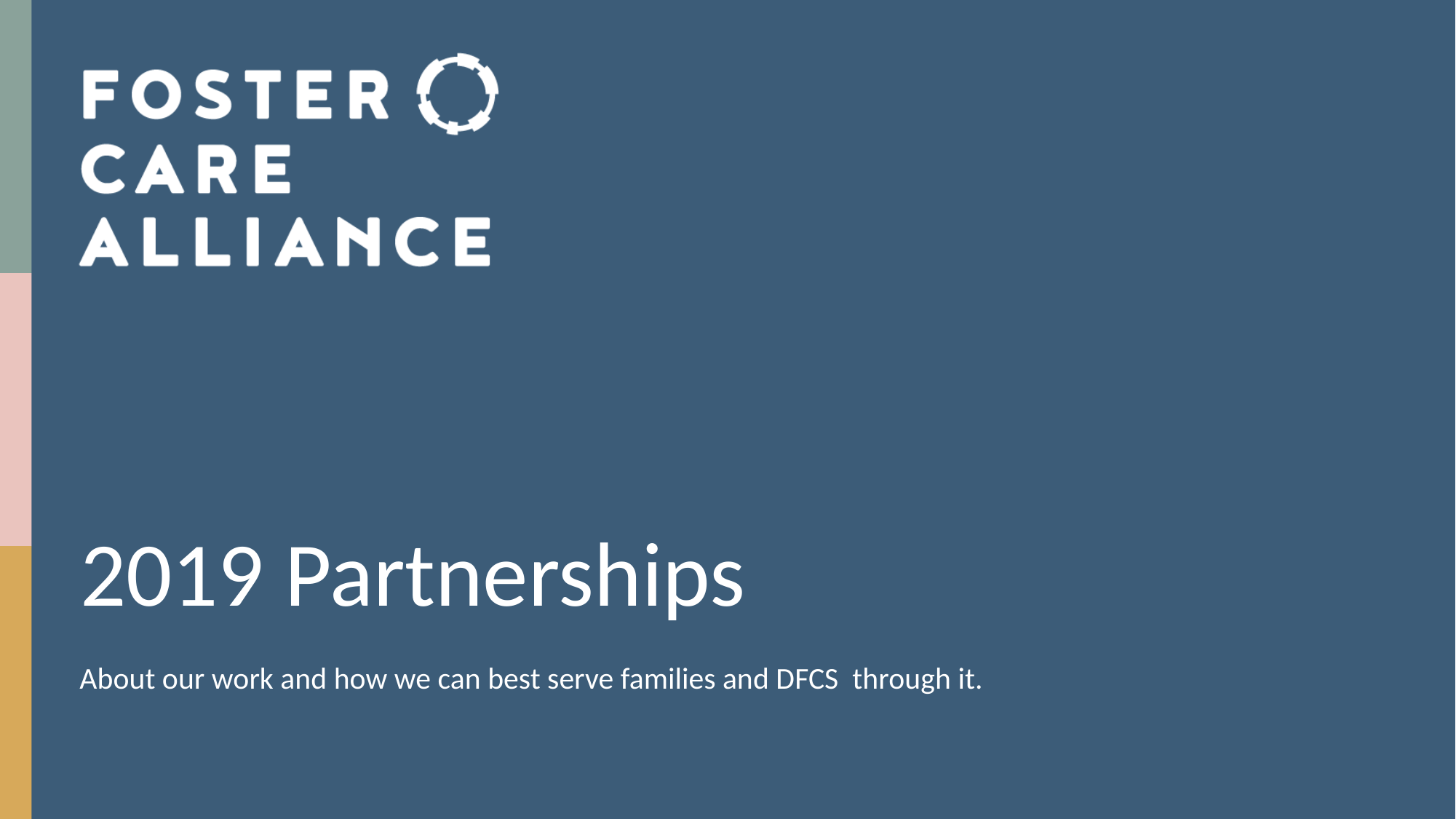

# 2019 Partnerships
About our work and how we can best serve families and DFCS  through it.